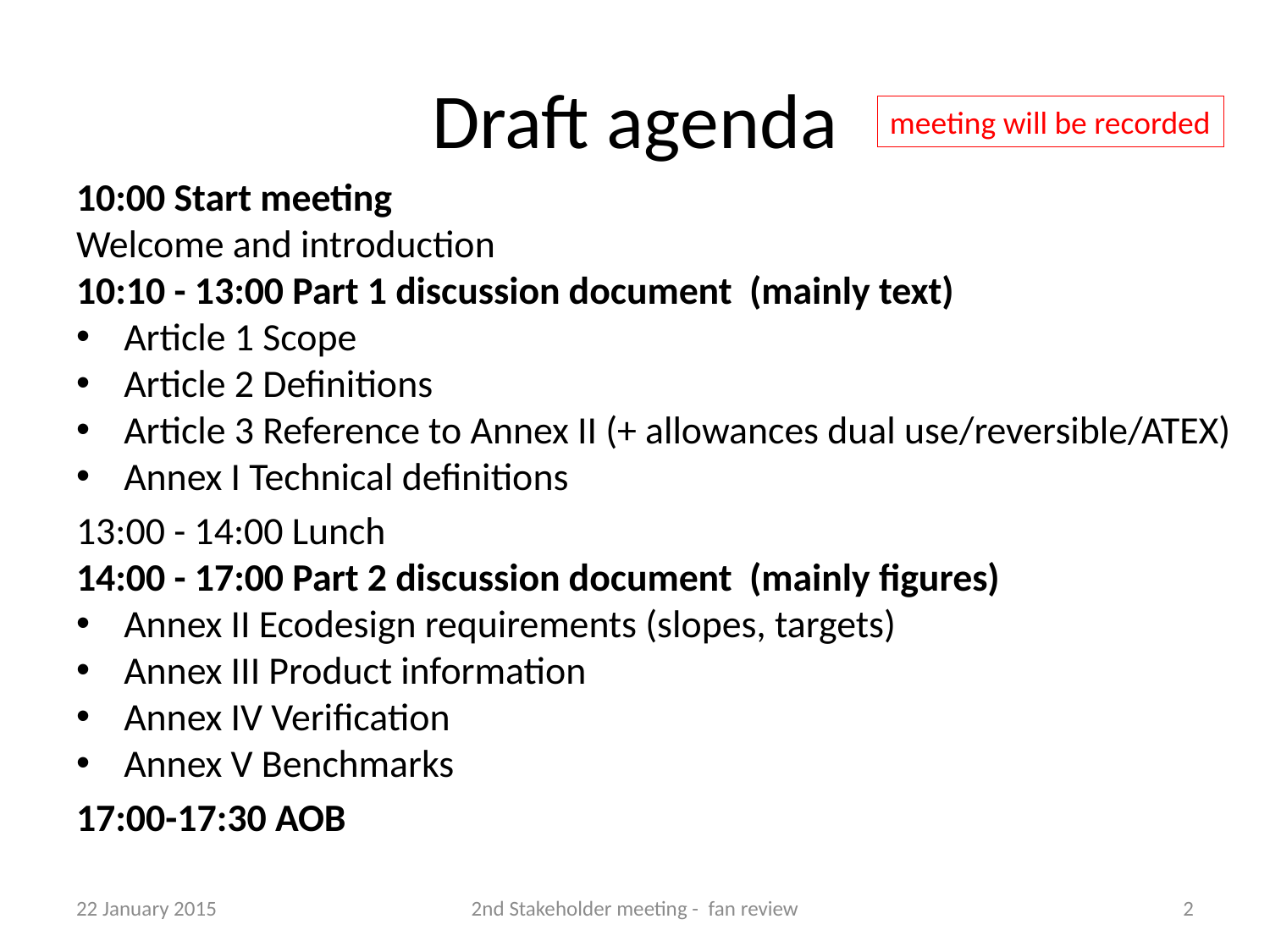

# Draft agenda
meeting will be recorded
10:00 Start meeting
Welcome and introduction
10:10 - 13:00 Part 1 discussion document  (mainly text)
Article 1 Scope
Article 2 Definitions
Article 3 Reference to Annex II (+ allowances dual use/reversible/ATEX)
Annex I Technical definitions
13:00 - 14:00 Lunch
14:00 - 17:00 Part 2 discussion document  (mainly figures)
Annex II Ecodesign requirements (slopes, targets)
Annex III Product information
Annex IV Verification
Annex V Benchmarks
17:00-17:30 AOB
22 January 2015
2nd Stakeholder meeting -  fan review
2